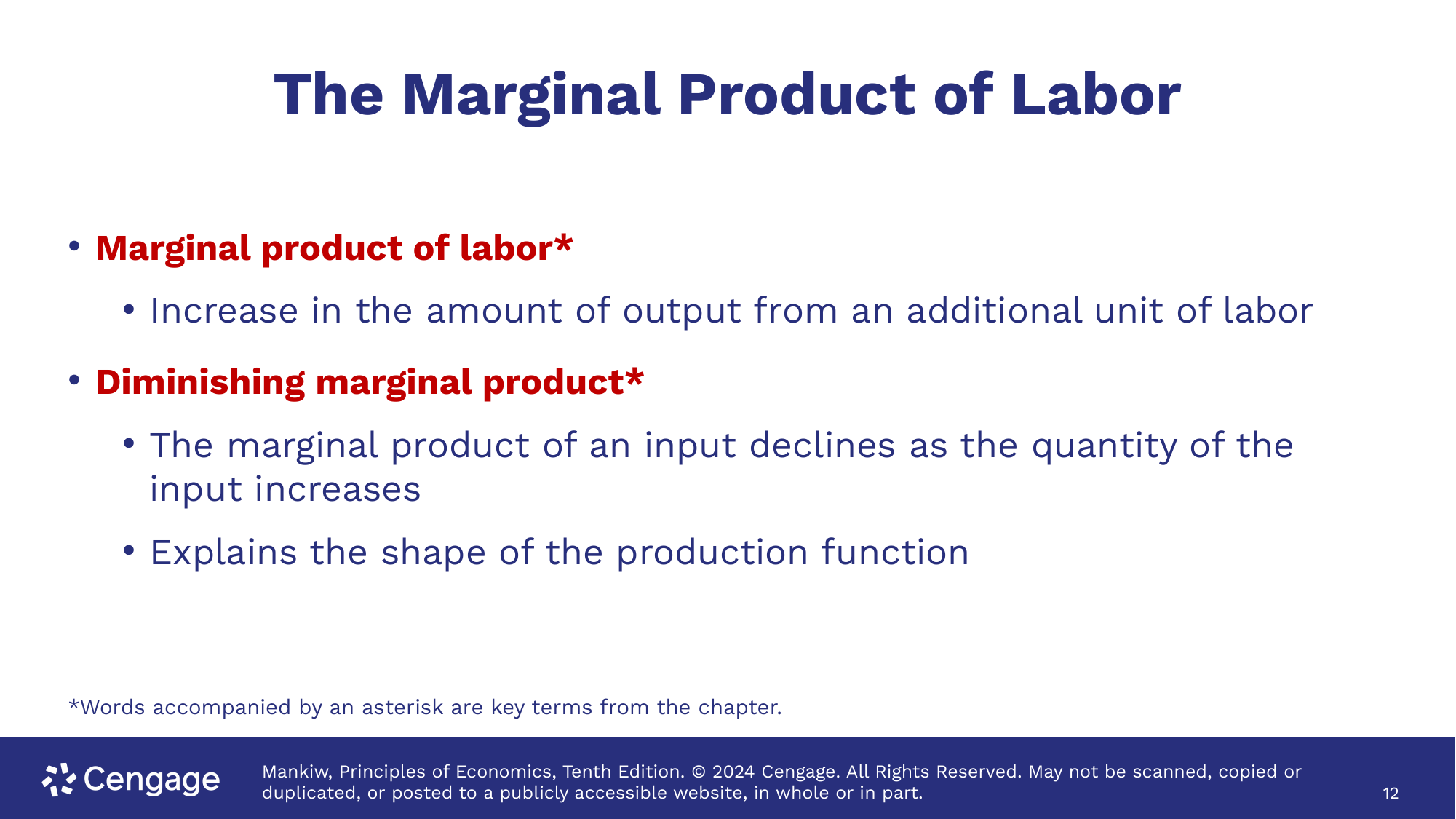

# The Marginal Product of Labor
Marginal product of labor*
Increase in the amount of output from an additional unit of labor
Diminishing marginal product*
The marginal product of an input declines as the quantity of the input increases
Explains the shape of the production function
*Words accompanied by an asterisk are key terms from the chapter.